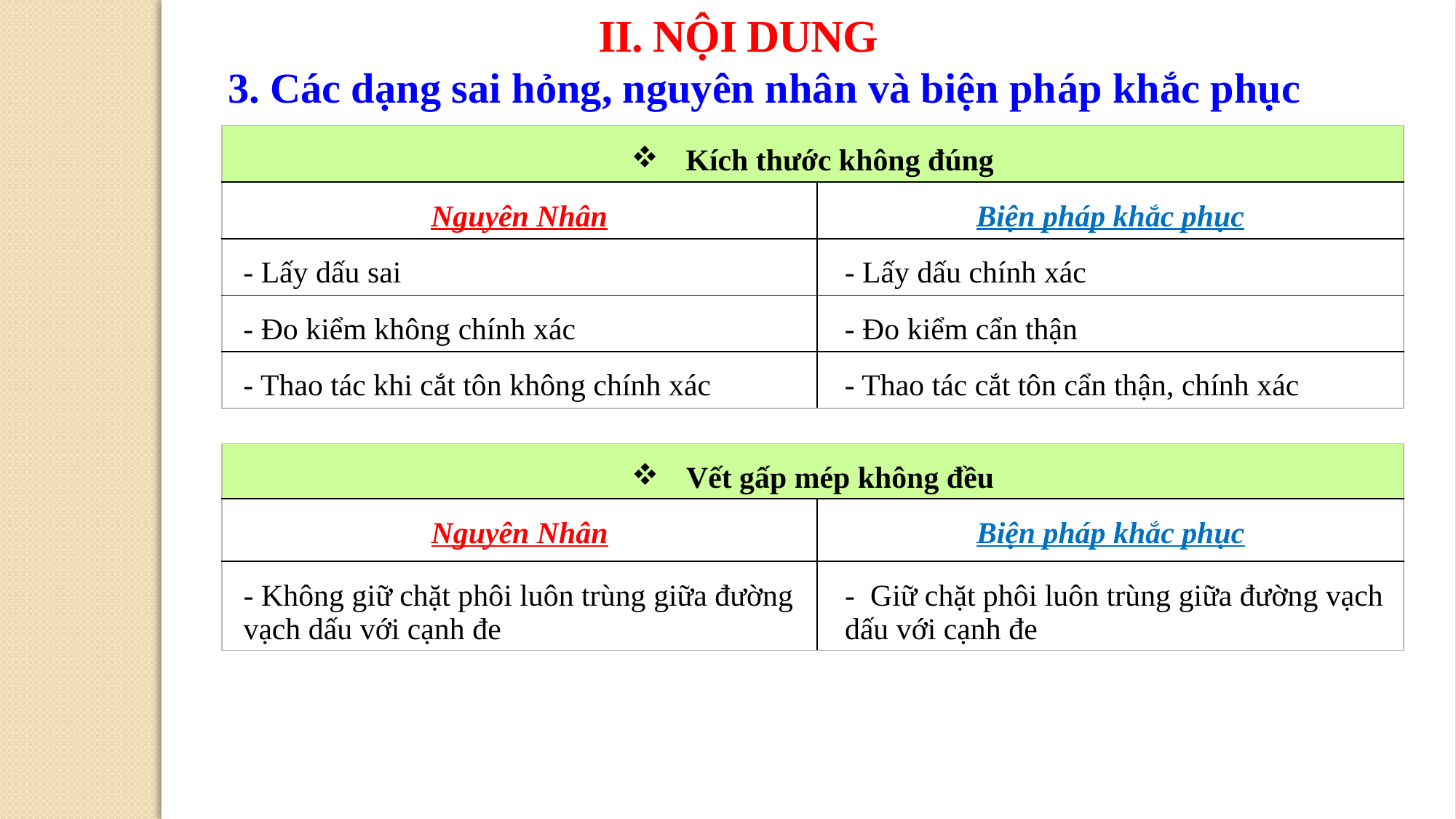

II. NỘI DUNG

3. Các dạng sai hỏng, nguyên nhân và biện pháp khắc phục
| Kích thước không đúng |  |
| --- | --- |
| Nguyên Nhân | Biện pháp khắc phục |
| - Lấy dấu sai | - Lấy dấu chính xác |
| - Đo kiểm không chính xác | - Đo kiểm cẩn thận |
| - Thao tác khi cắt tôn không chính xác | - Thao tác cắt tôn cẩn thận, chính xác |
| Vết gấp mép không đều |  |
| --- | --- |
| Nguyên Nhân | Biện pháp khắc phục |
| - Không giữ chặt phôi luôn trùng giữa đường vạch dấu với cạnh đe | - Giữ chặt phôi luôn trùng giữa đường vạch dấu với cạnh đe |